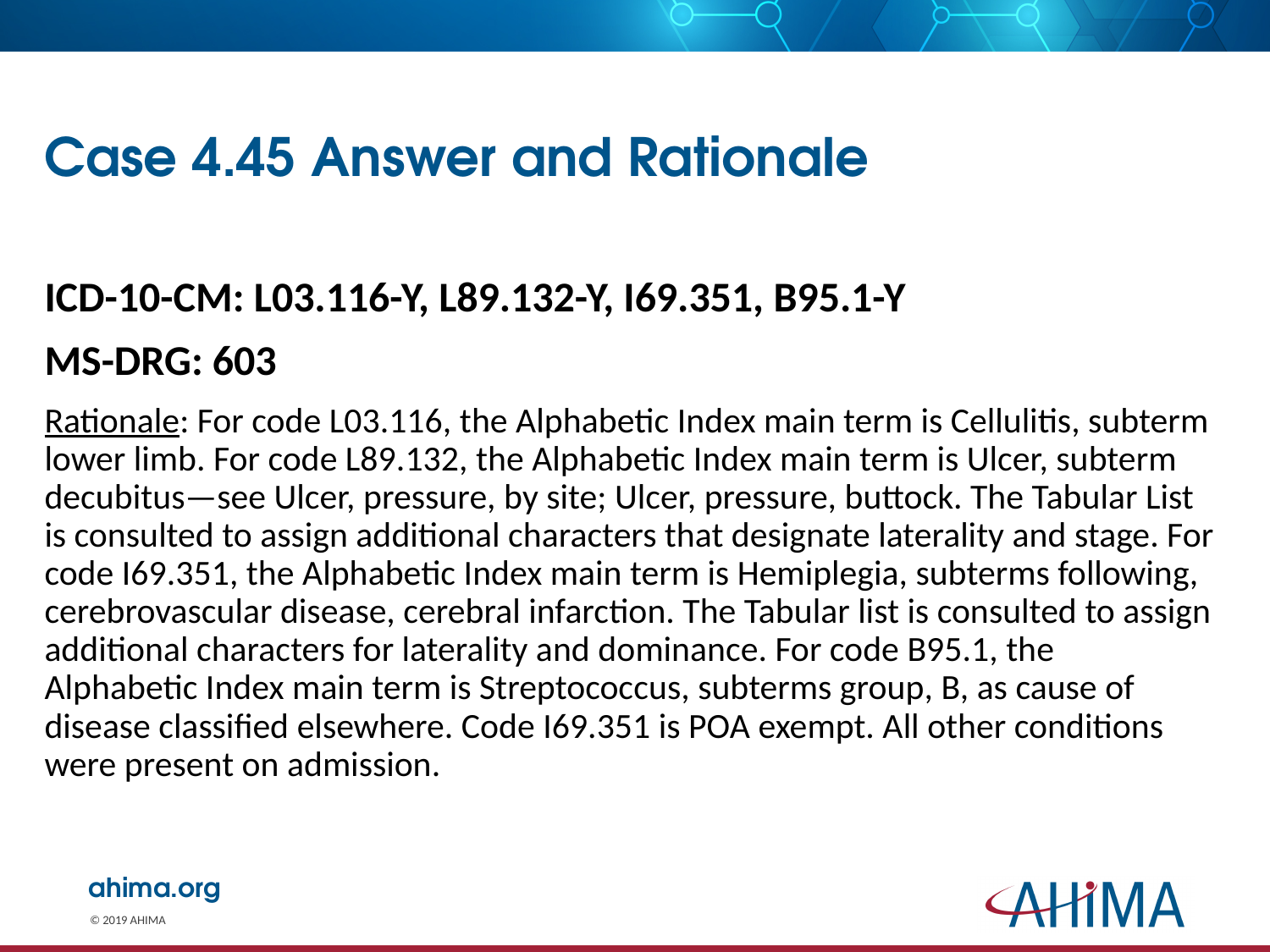

# Case 4.45 Answer and Rationale

ICD-10-CM: L03.116-Y, L89.132-Y, I69.351, B95.1-Y
MS-DRG: 603
Rationale: For code L03.116, the Alphabetic Index main term is Cellulitis, subterm lower limb. For code L89.132, the Alphabetic Index main term is Ulcer, subterm decubitus—see Ulcer, pressure, by site; Ulcer, pressure, buttock. The Tabular List is consulted to assign additional characters that designate laterality and stage. For code I69.351, the Alphabetic Index main term is Hemiplegia, subterms following, cerebrovascular disease, cerebral infarction. The Tabular list is consulted to assign additional characters for laterality and dominance. For code B95.1, the Alphabetic Index main term is Streptococcus, subterms group, B, as cause of disease classified elsewhere. Code I69.351 is POA exempt. All other conditions were present on admission.